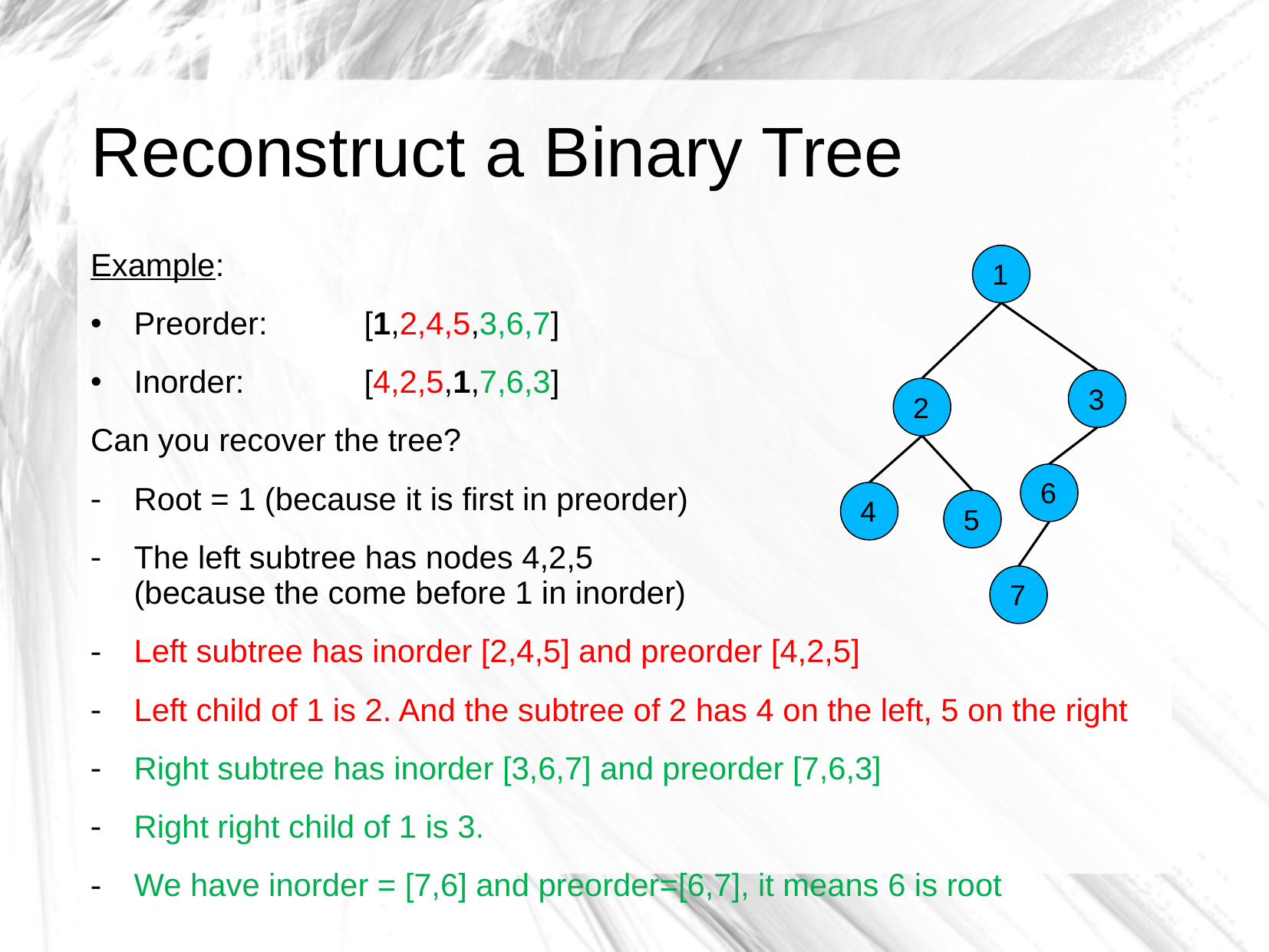

# Reconstruct a Binary Tree
Example:
Preorder: 	[1,2,4,5,3,6,7]
Inorder:		[4,2,5,1,7,6,3]
Can you recover the tree?
Root = 1 (because it is first in preorder)
The left subtree has nodes 4,2,5
(because the come before 1 in inorder)
Left subtree has inorder [2,4,5] and preorder [4,2,5]
Left child of 1 is 2. And the subtree of 2 has 4 on the left, 5 on the right
Right subtree has inorder [3,6,7] and preorder [7,6,3]
Right right child of 1 is 3.
We have inorder = [7,6] and preorder=[6,7], it means 6 is root
1
3
2
6
4
5
7